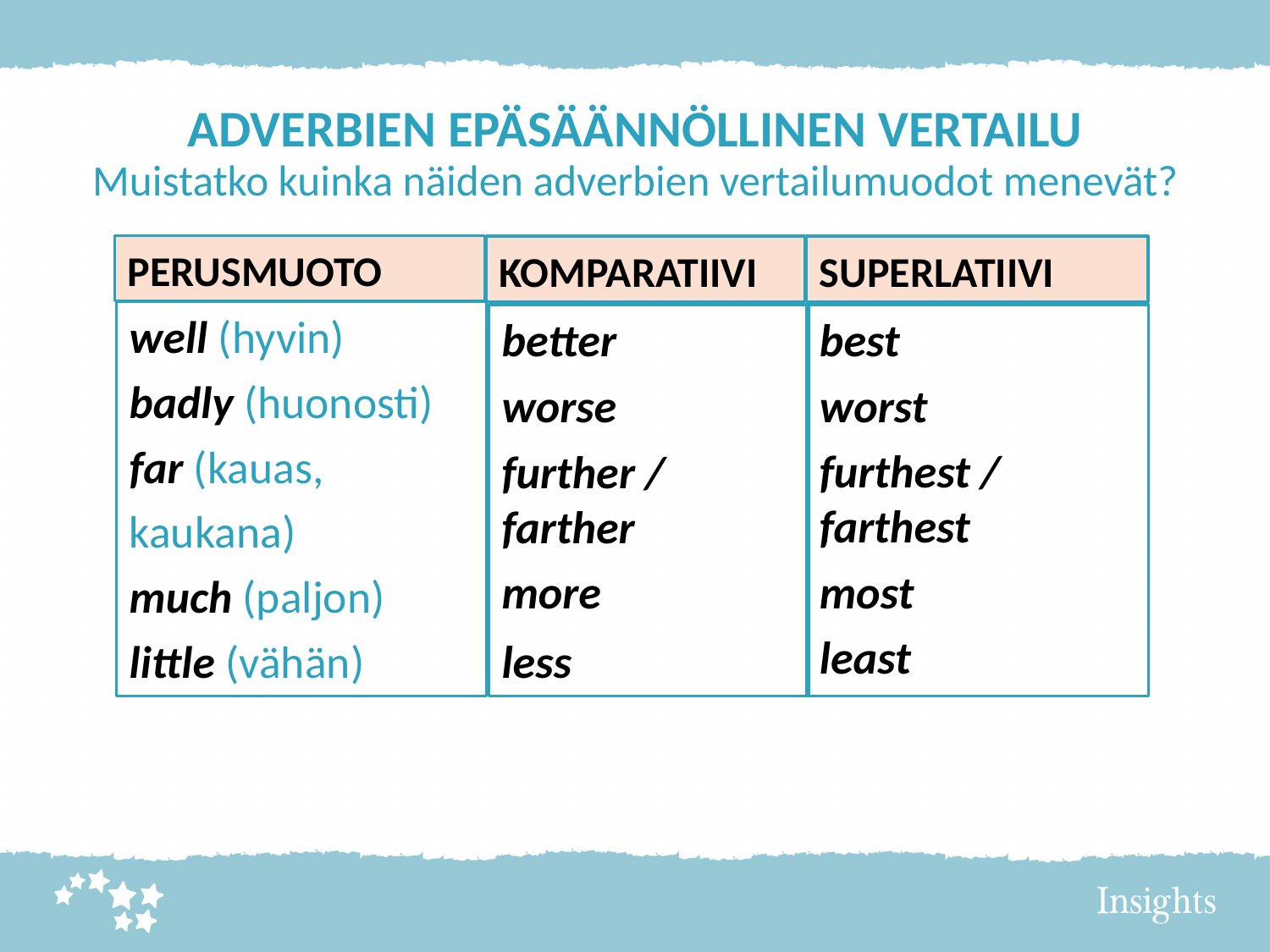

# ADVERBIEN EPÄSÄÄNNÖLLINEN VERTAILU Muistatko kuinka näiden adverbien vertailumuodot menevät?
SUPERLATIIVI
PERUSMUOTO
KOMPARATIIVI
well (hyvin)
badly (huonosti)
far (kauas,
kaukana)
much (paljon)
little (vähän)

best
worst
furthest / farthest
most
least
better
worse
further / farther
more
less